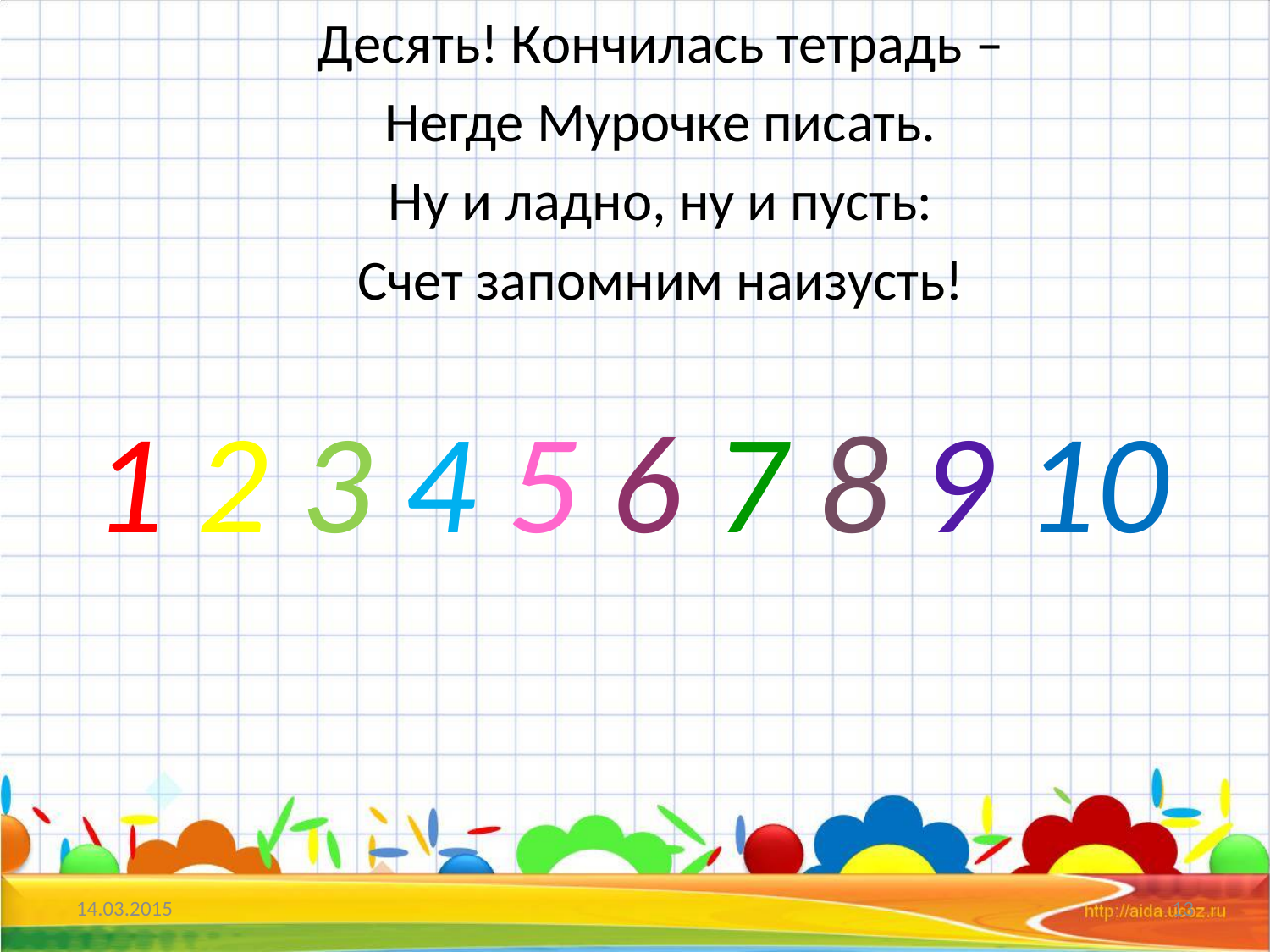

Десять! Кончилась тетрадь –
Негде Мурочке писать.
Ну и ладно, ну и пусть:
Счет запомним наизусть!

# 1 2 3 4 5 6 7 8 9 10
14.03.2015
13